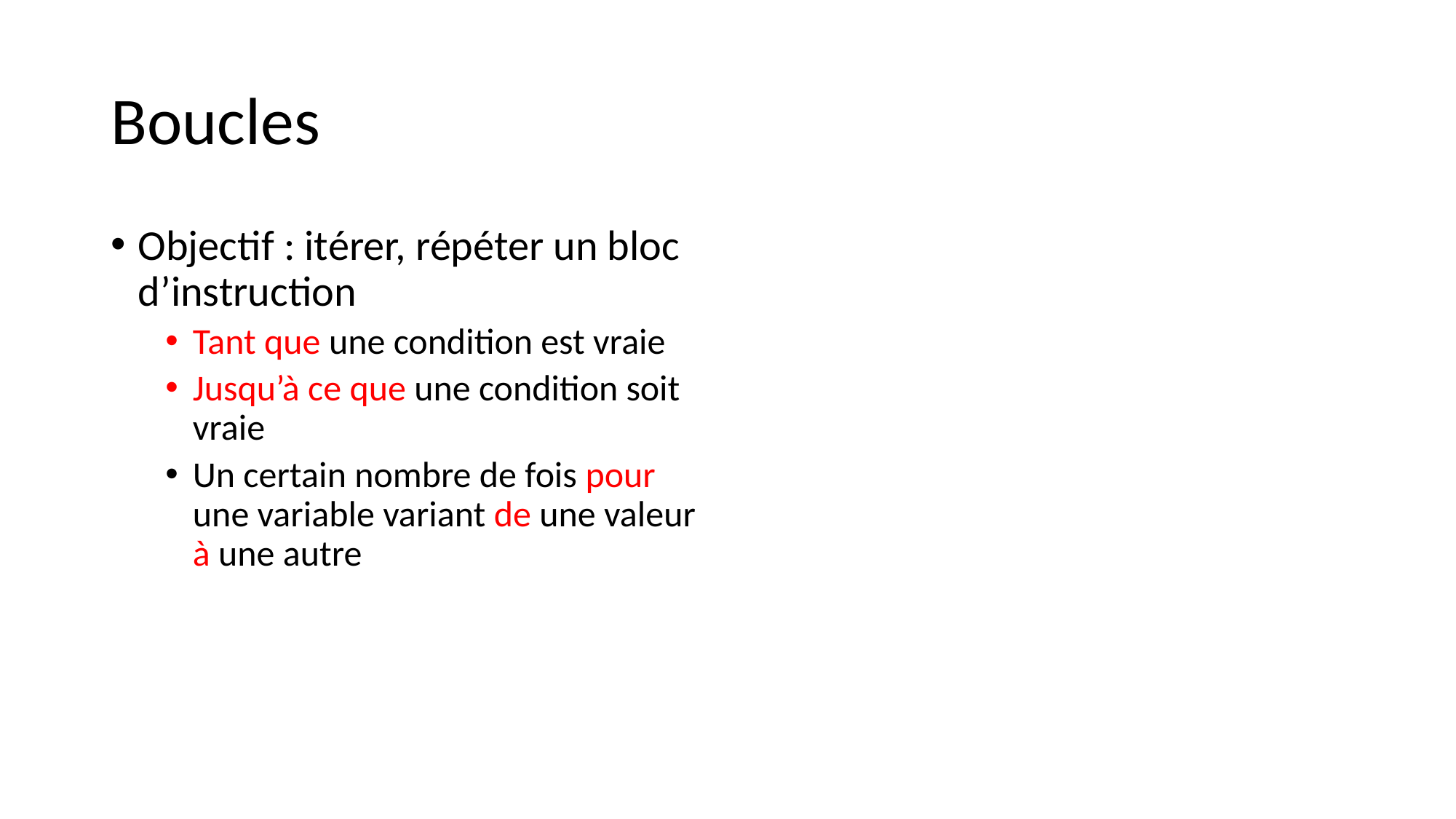

# Boucles
Objectif : itérer, répéter un bloc d’instruction
Tant que une condition est vraie
Jusqu’à ce que une condition soit vraie
Un certain nombre de fois pour une variable variant de une valeur à une autre